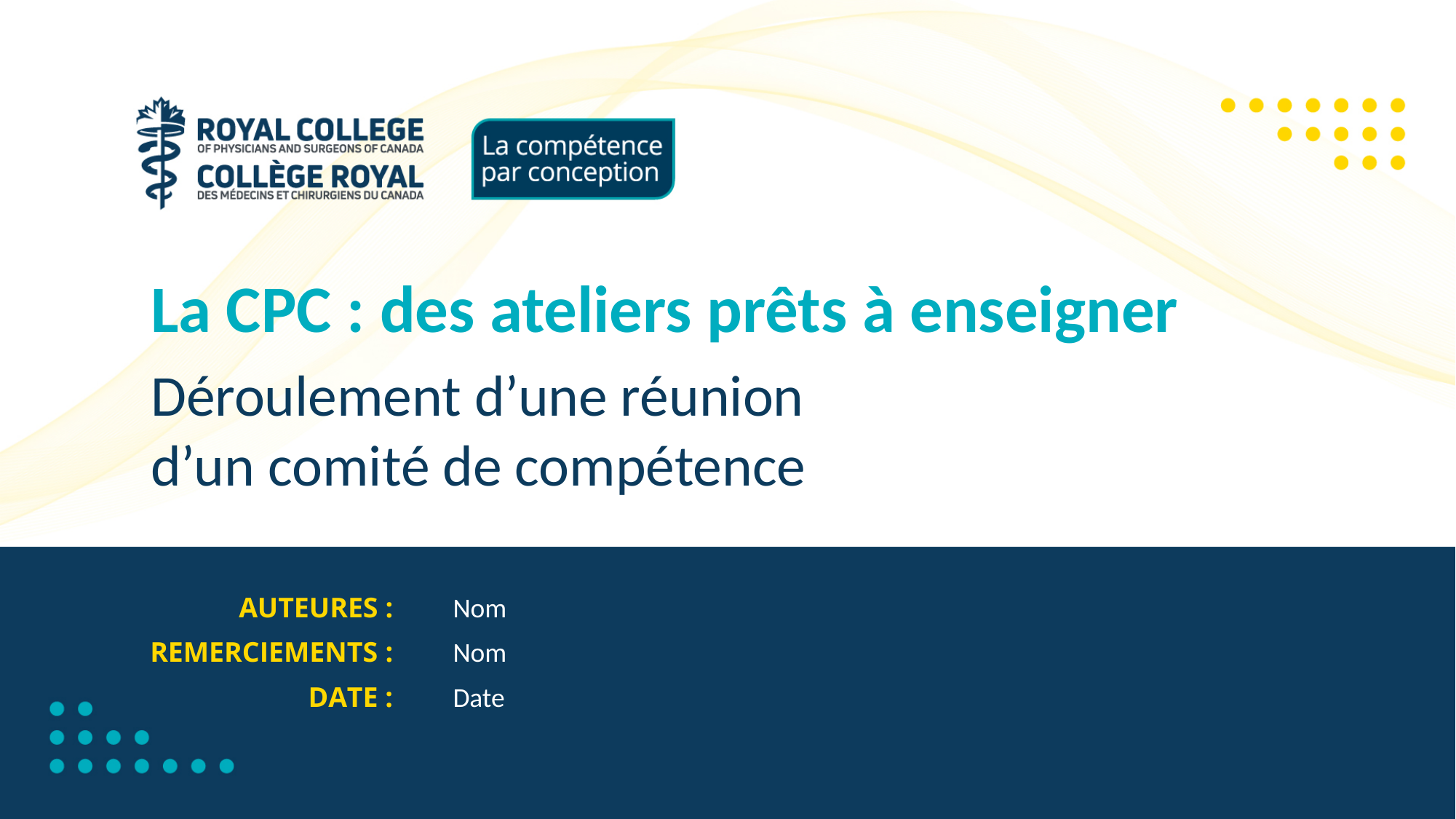

# La CPC : des ateliers prêts à enseigner
Déroulement d’une réunion
d’un comité de compétence
AUTEURES :
REMERCIEMENTS :
DATE :
Nom
Nom
Date